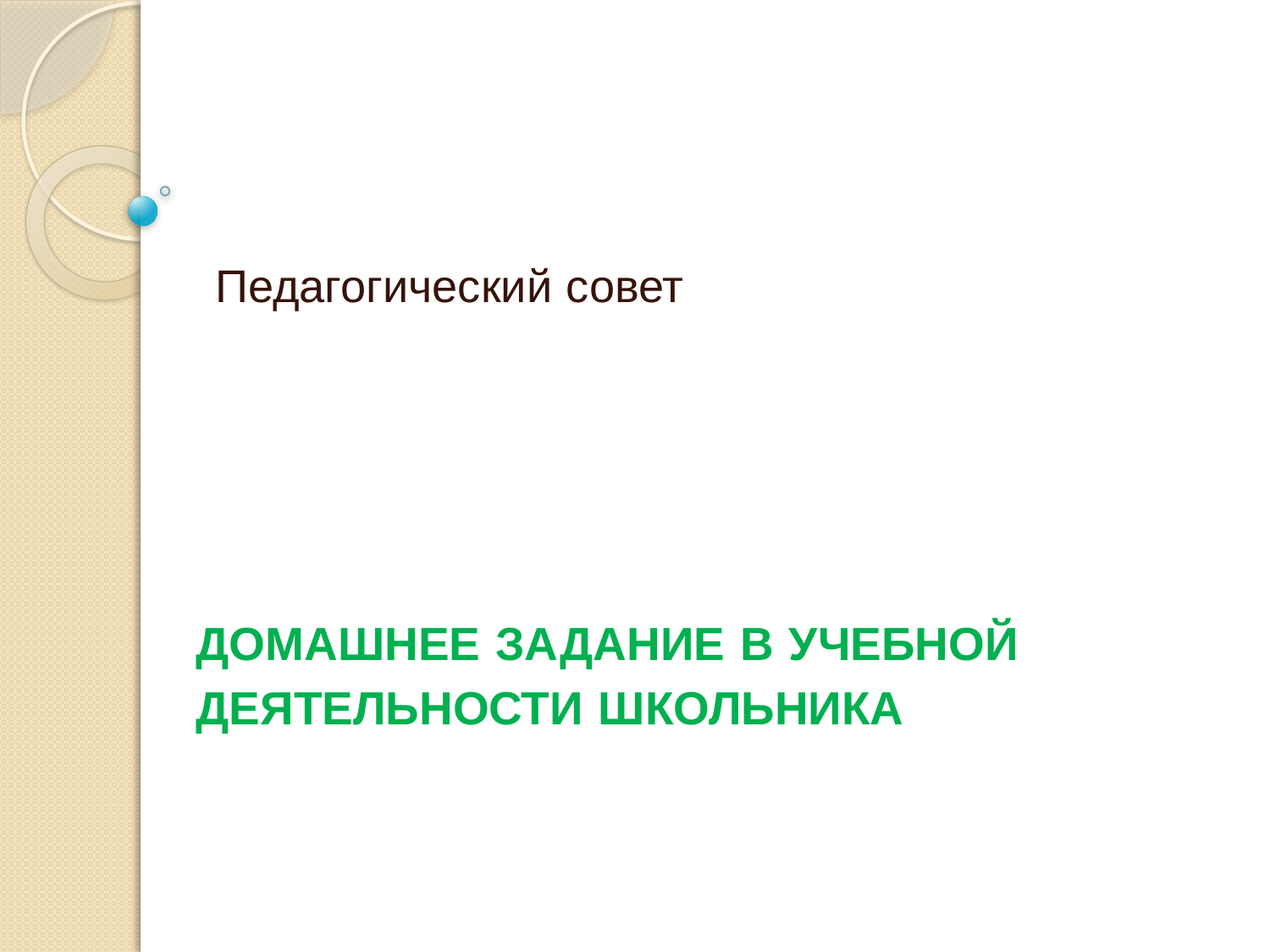

# ДОМАШНЕЕ ЗАДАНИЕ В УЧЕБНОЙ ДЕЯТЕЛЬНОСТИ ШКОЛЬНИКА
Педагогический совет